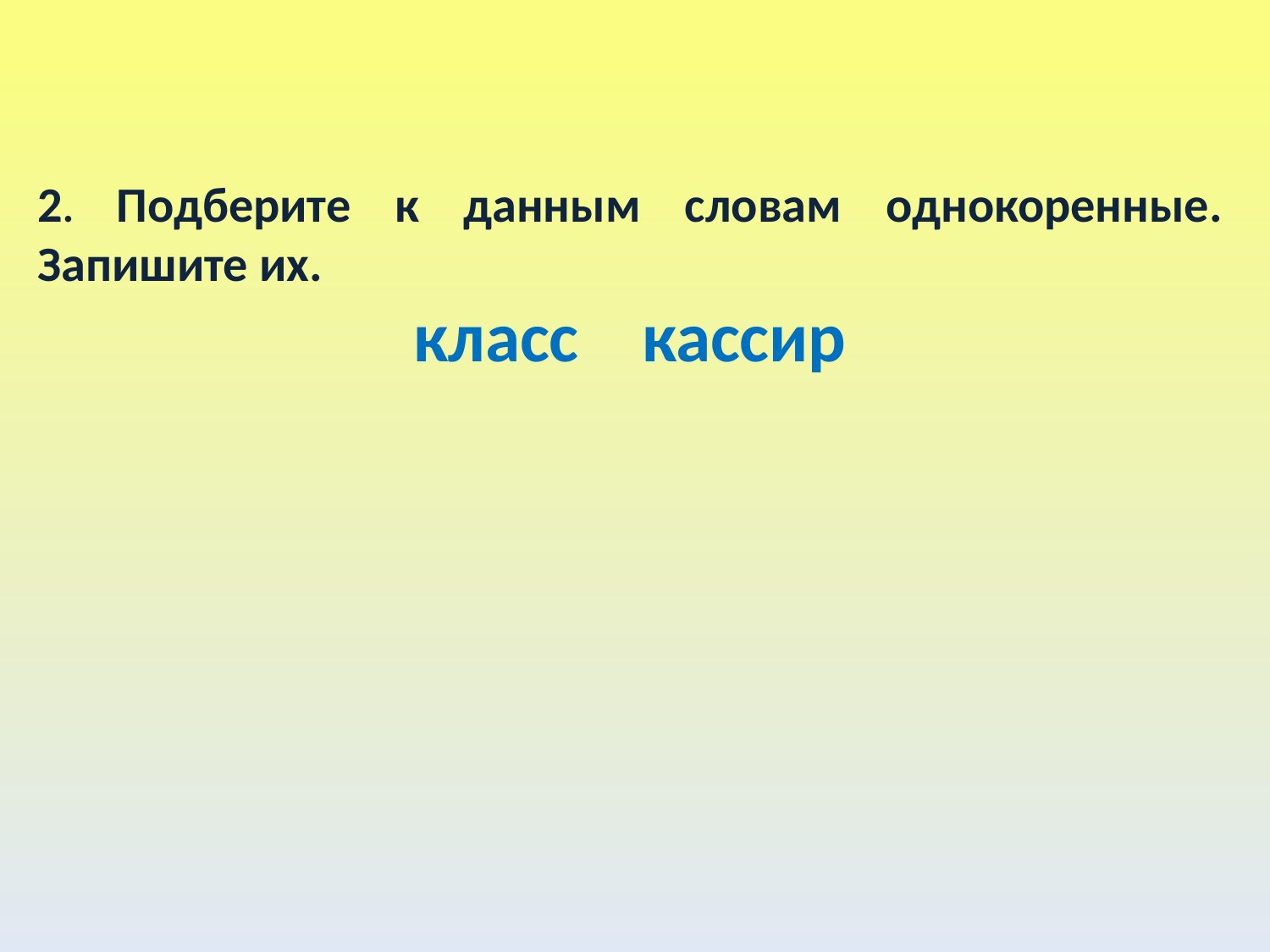

2. Подберите к данным словам однокоренные. Запишите их.
класс    кассир